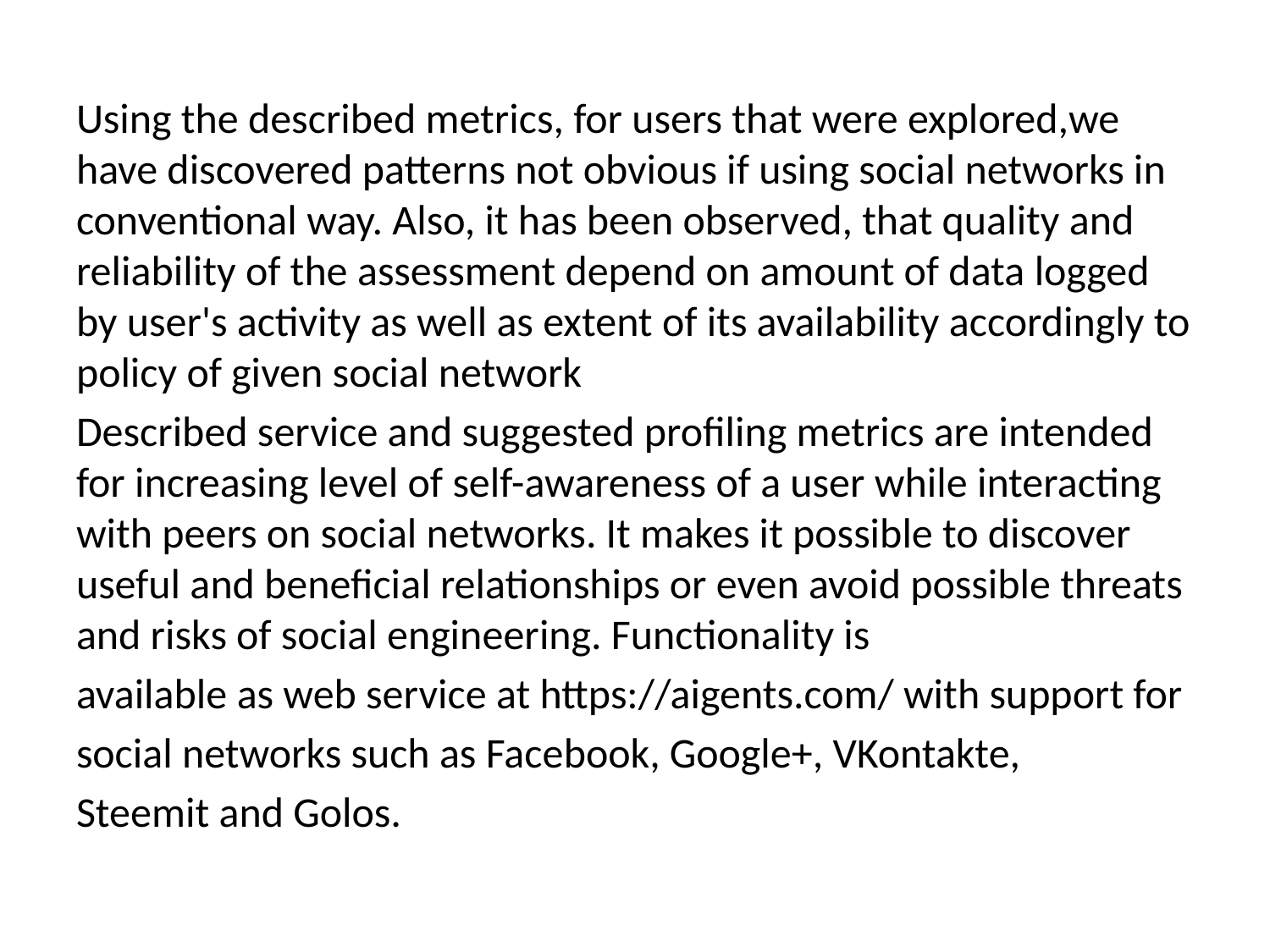

Using the described metrics, for users that were explored,we have discovered patterns not obvious if using social networks in conventional way. Also, it has been observed, that quality and reliability of the assessment depend on amount of data logged by user's activity as well as extent of its availability accordingly to policy of given social network
Described service and suggested profiling metrics are intended for increasing level of self-awareness of a user while interacting with peers on social networks. It makes it possible to discover useful and beneficial relationships or even avoid possible threats and risks of social engineering. Functionality is
available as web service at https://aigents.com/ with support for
social networks such as Facebook, Google+, VKontakte,
Steemit and Golos.